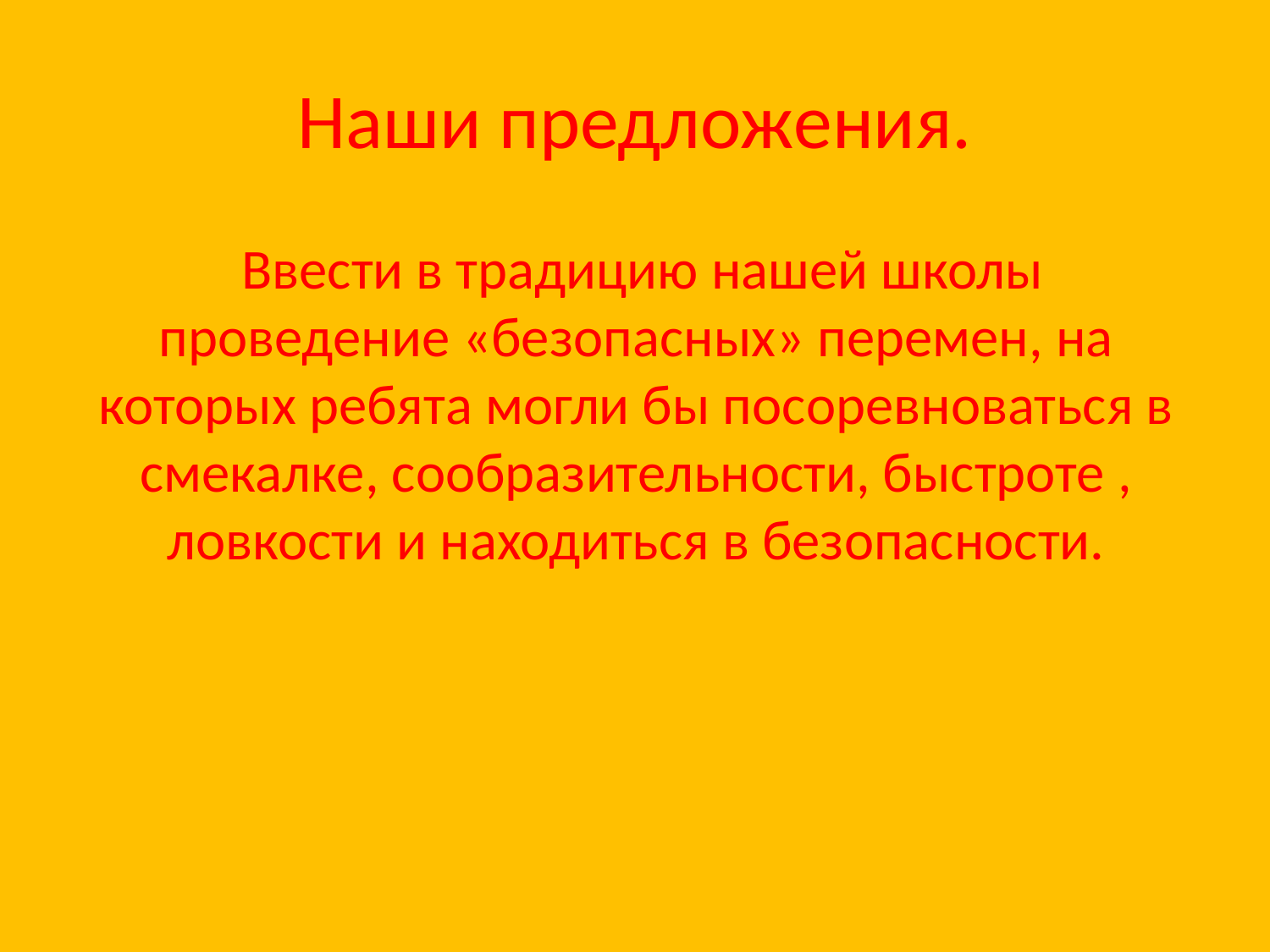

# Наши предложения.
 Ввести в традицию нашей школы проведение «безопасных» перемен, на которых ребята могли бы посоревноваться в смекалке, сообразительности, быстроте , ловкости и находиться в безопасности.